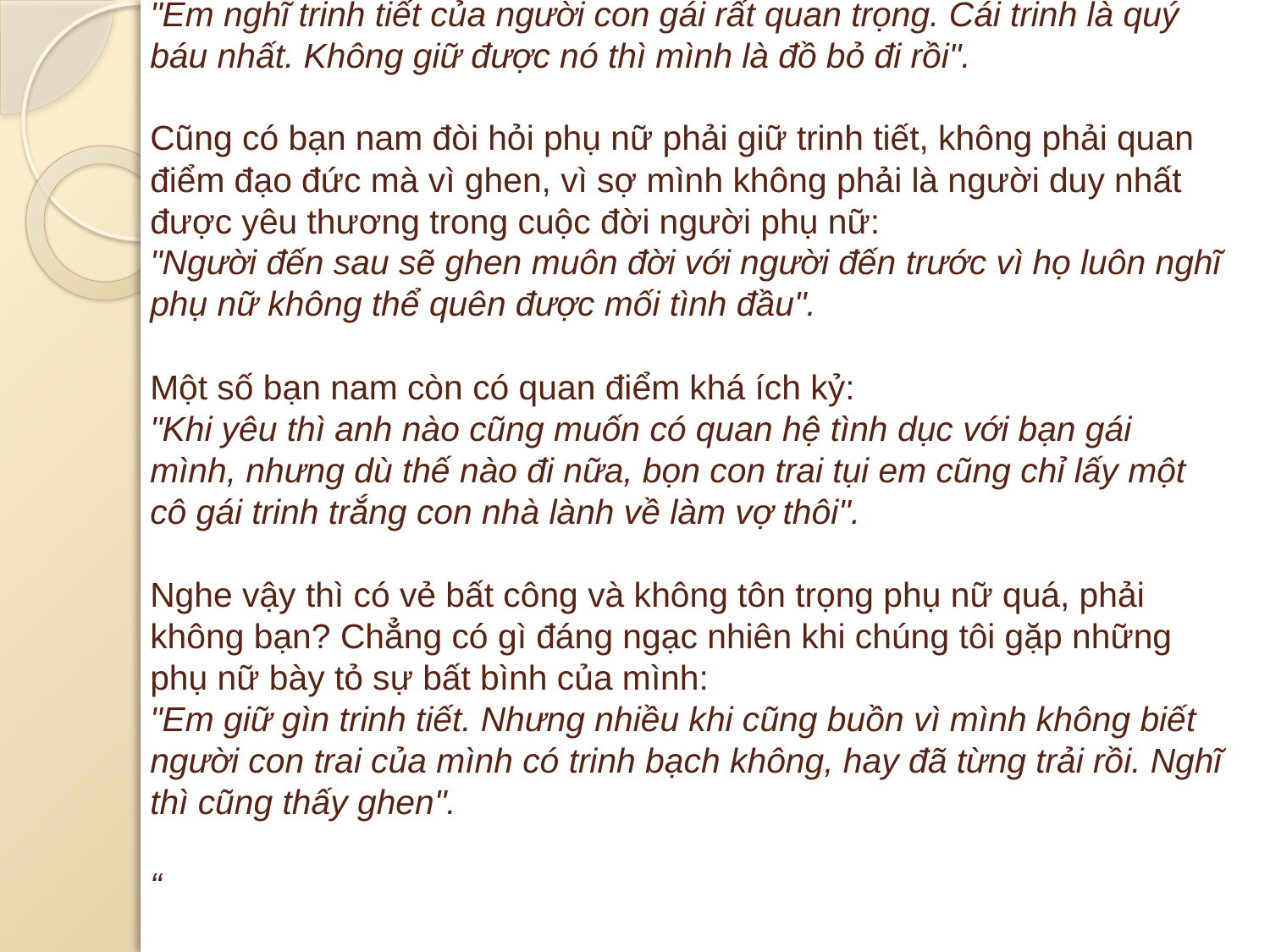

# "Em nghĩ trinh tiết của người con gái rất quan trọng. Cái trinh là quý báu nhất. Không giữ được nó thì mình là đồ bỏ đi rồi". Cũng có bạn nam đòi hỏi phụ nữ phải giữ trinh tiết, không phải quan điểm đạo đức mà vì ghen, vì sợ mình không phải là người duy nhất được yêu thương trong cuộc đời người phụ nữ: "Người đến sau sẽ ghen muôn đời với người đến trước vì họ luôn nghĩ phụ nữ không thể quên được mối tình đầu". Một số bạn nam còn có quan điểm khá ích kỷ: "Khi yêu thì anh nào cũng muốn có quan hệ tình dục với bạn gái mình, nhưng dù thế nào đi nữa, bọn con trai tụi em cũng chỉ lấy một cô gái trinh trắng con nhà lành về làm vợ thôi". Nghe vậy thì có vẻ bất công và không tôn trọng phụ nữ quá, phải không bạn? Chẳng có gì đáng ngạc nhiên khi chúng tôi gặp những phụ nữ bày tỏ sự bất bình của mình: "Em giữ gìn trinh tiết. Nhưng nhiều khi cũng buồn vì mình không biết người con trai của mình có trinh bạch không, hay đã từng trải rồi. Nghĩ thì cũng thấy ghen". “